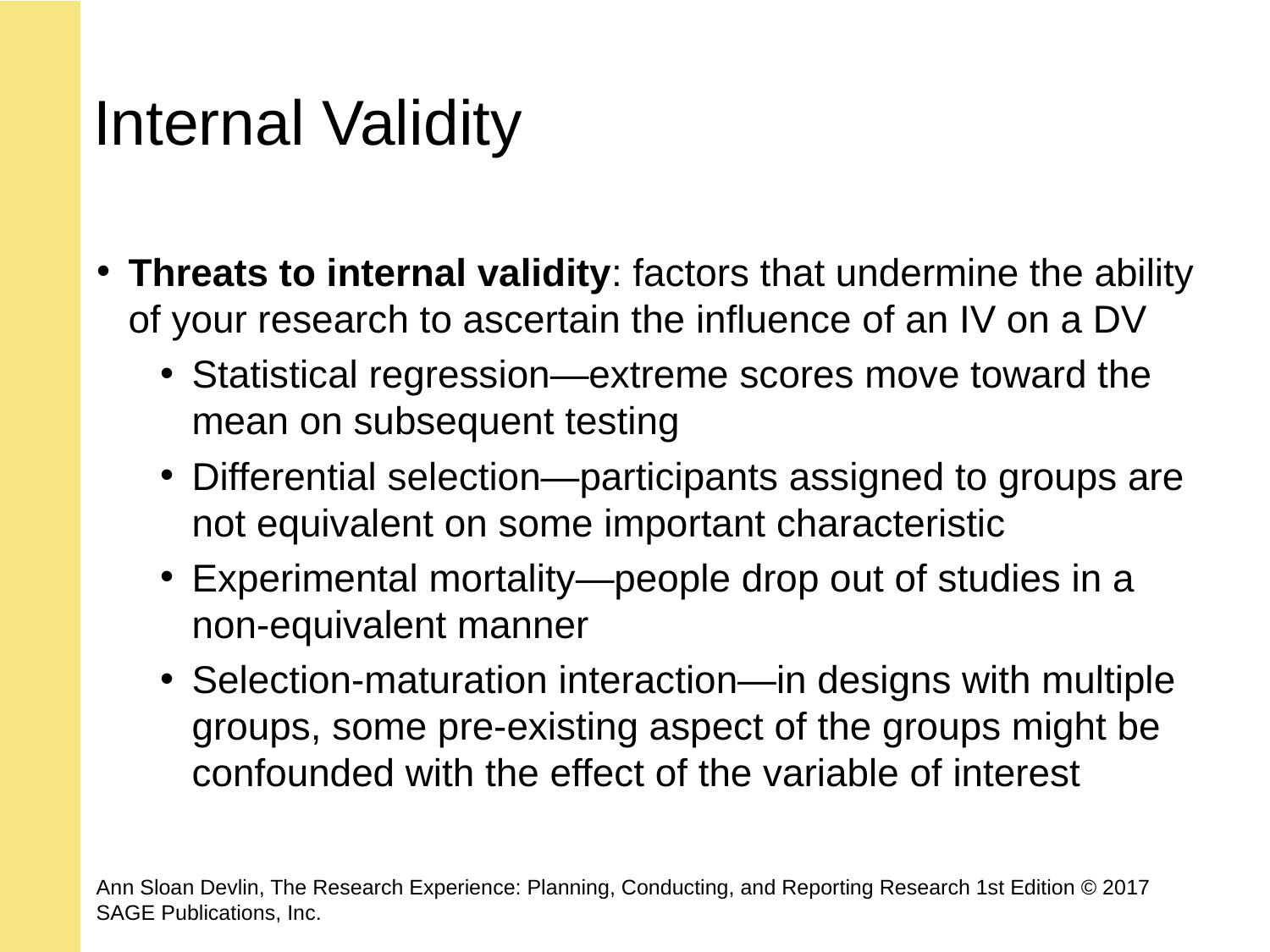

# Internal Validity
Threats to internal validity: factors that undermine the ability of your research to ascertain the influence of an IV on a DV
Statistical regression—extreme scores move toward the mean on subsequent testing
Differential selection—participants assigned to groups are not equivalent on some important characteristic
Experimental mortality—people drop out of studies in a non-equivalent manner
Selection-maturation interaction—in designs with multiple groups, some pre-existing aspect of the groups might be confounded with the effect of the variable of interest